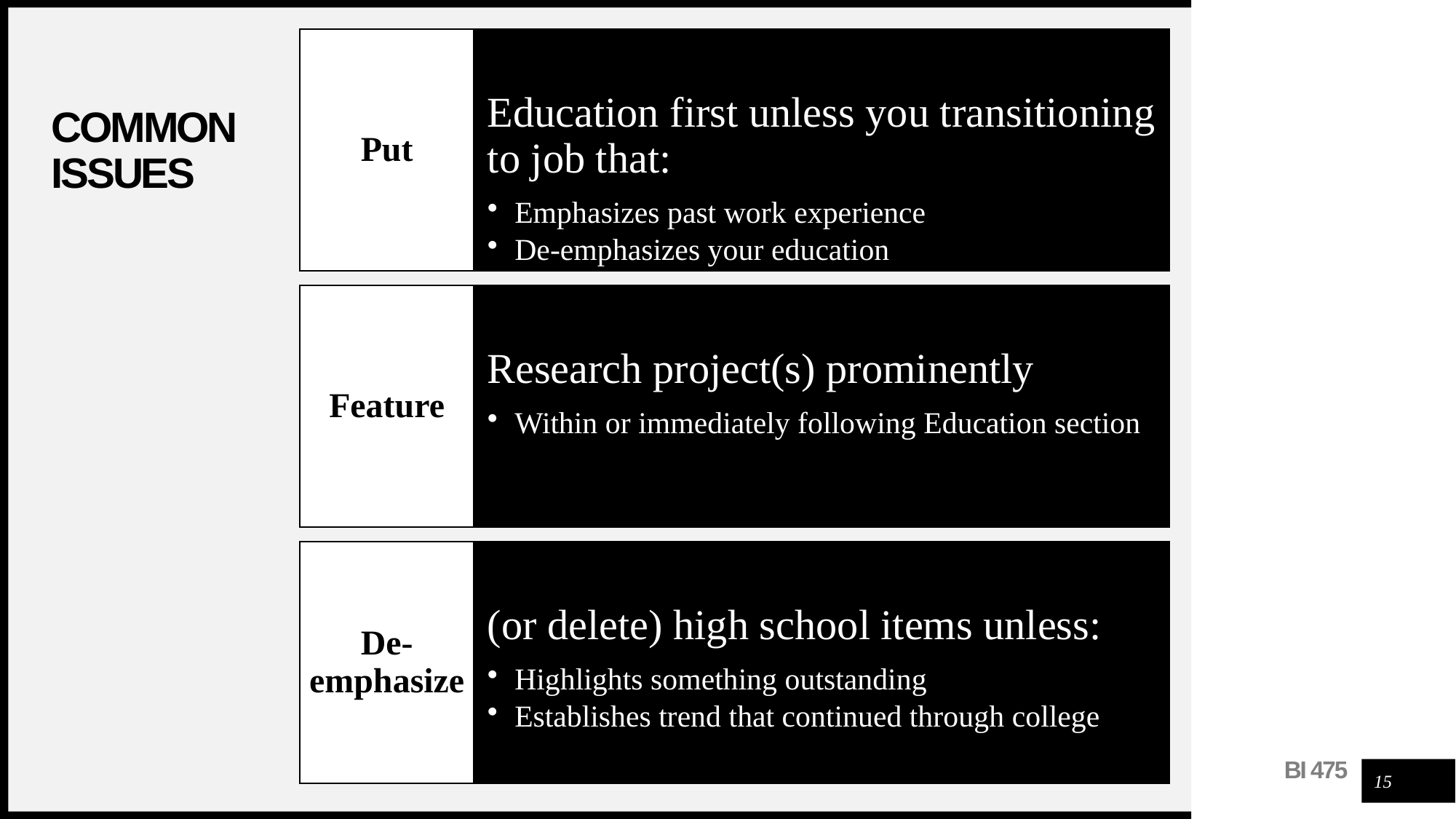

Education first unless you transitioning to job that:
Emphasizes past work experience
De-emphasizes your education
Put
Research project(s) prominently
Within or immediately following Education section
Feature
(or delete) high school items unless:
Highlights something outstanding
Establishes trend that continued through college
De-emphasize
# Common Issues
15